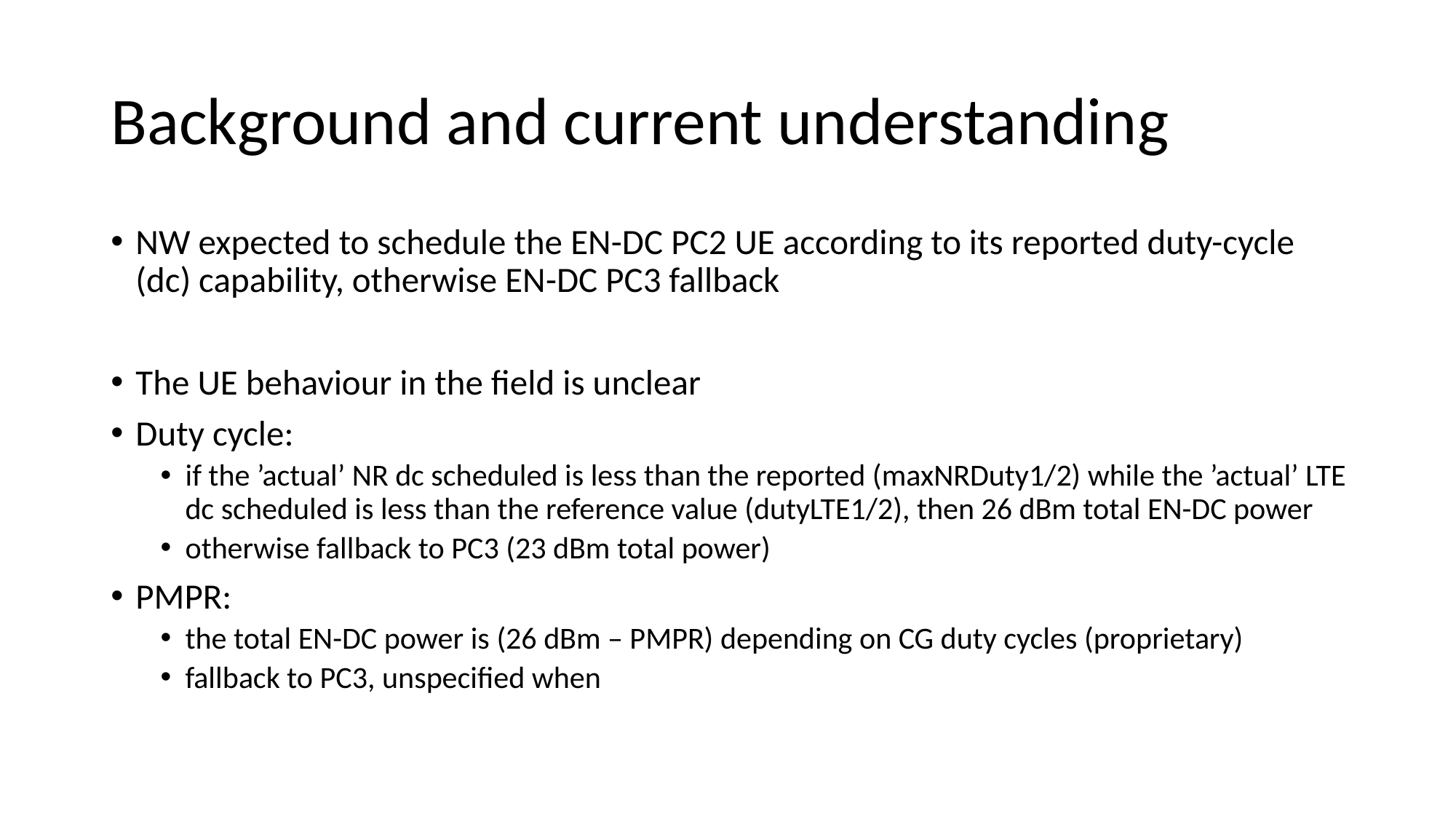

# Background and current understanding
NW expected to schedule the EN-DC PC2 UE according to its reported duty-cycle (dc) capability, otherwise EN-DC PC3 fallback

The UE behaviour in the field is unclear
Duty cycle:
if the ’actual’ NR dc scheduled is less than the reported (maxNRDuty1/2) while the ’actual’ LTE dc scheduled is less than the reference value (dutyLTE1/2), then 26 dBm total EN-DC power
otherwise fallback to PC3 (23 dBm total power)
PMPR:
the total EN-DC power is (26 dBm – PMPR) depending on CG duty cycles (proprietary)
fallback to PC3, unspecified when